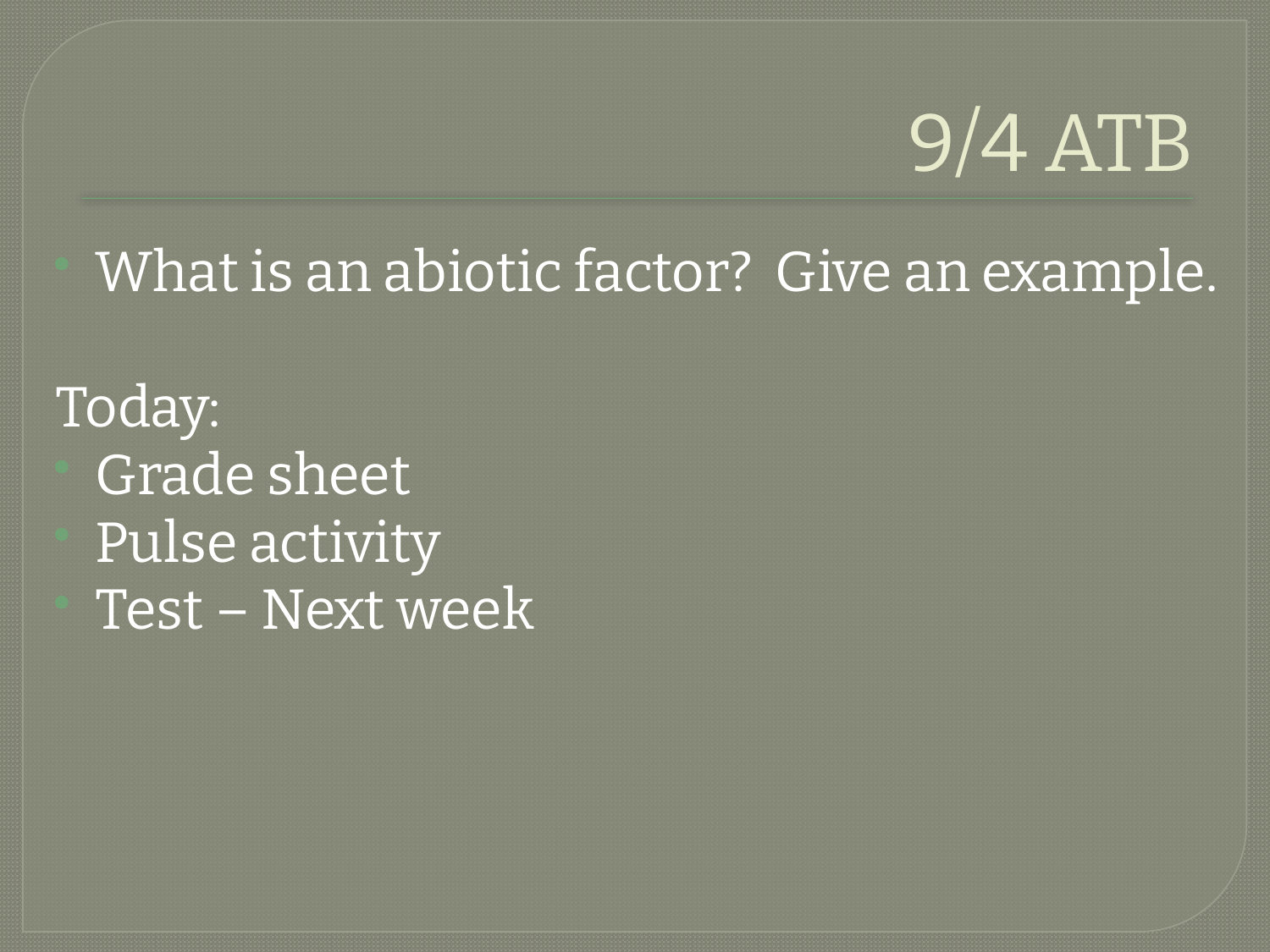

# 9/4 ATB
What is an abiotic factor?  Give an example.

Today:
Grade sheet
Pulse activity
Test – Next week